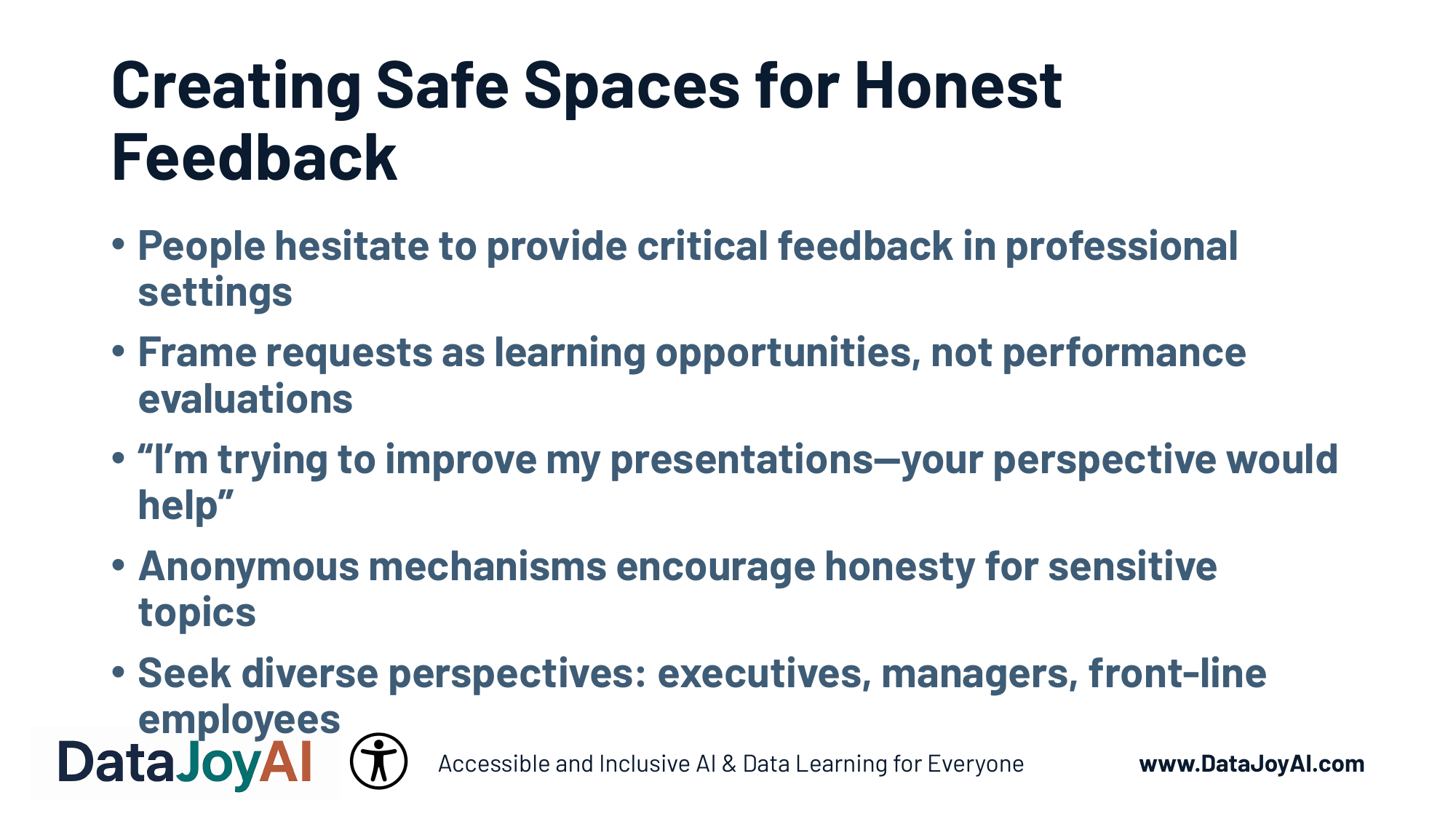

# Creating Safe Spaces for Honest Feedback
People hesitate to provide critical feedback in professional settings
Frame requests as learning opportunities, not performance evaluations
“I’m trying to improve my presentations—your perspective would help”
Anonymous mechanisms encourage honesty for sensitive topics
Seek diverse perspectives: executives, managers, front-line employees